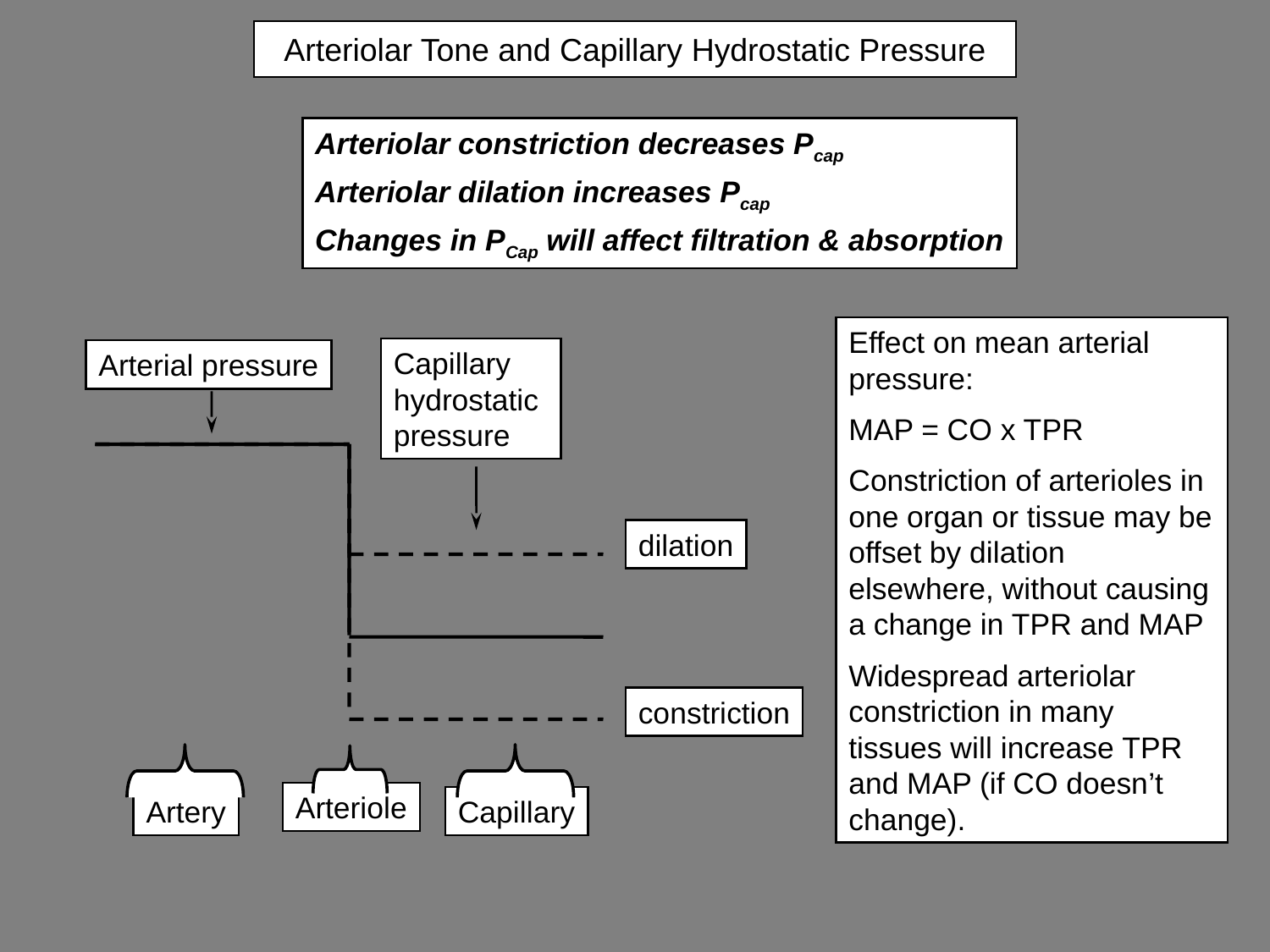

# Arteriolar Tone and Capillary Hydrostatic Pressure
Arteriolar constriction decreases Pcap
Arteriolar dilation increases Pcap
Changes in PCap will affect filtration & absorption
Effect on mean arterial pressure:
MAP = CO x TPR
Constriction of arterioles in one organ or tissue may be offset by dilation elsewhere, without causing a change in TPR and MAP
Widespread arteriolar constriction in many tissues will increase TPR and MAP (if CO doesn’t change).
Capillary hydrostatic pressure
Arterial pressure

dilation
constriction

Arteriole
Artery
Capillary